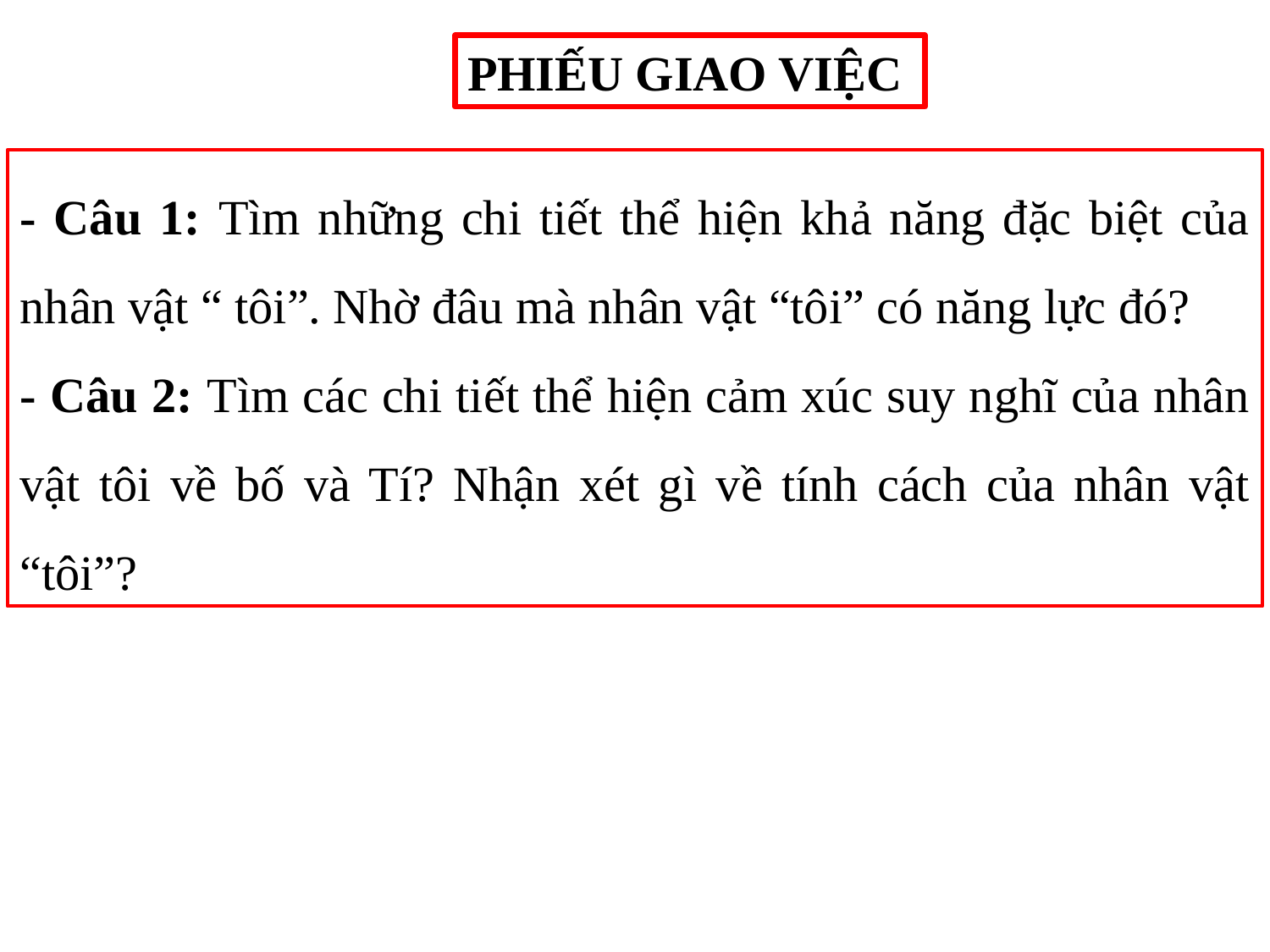

PHIẾU GIAO VIỆC
- Câu 1: Tìm những chi tiết thể hiện khả năng đặc biệt của nhân vật “ tôi”. Nhờ đâu mà nhân vật “tôi” có năng lực đó?
- Câu 2: Tìm các chi tiết thể hiện cảm xúc suy nghĩ của nhân vật tôi về bố và Tí? Nhận xét gì về tính cách của nhân vật “tôi”?